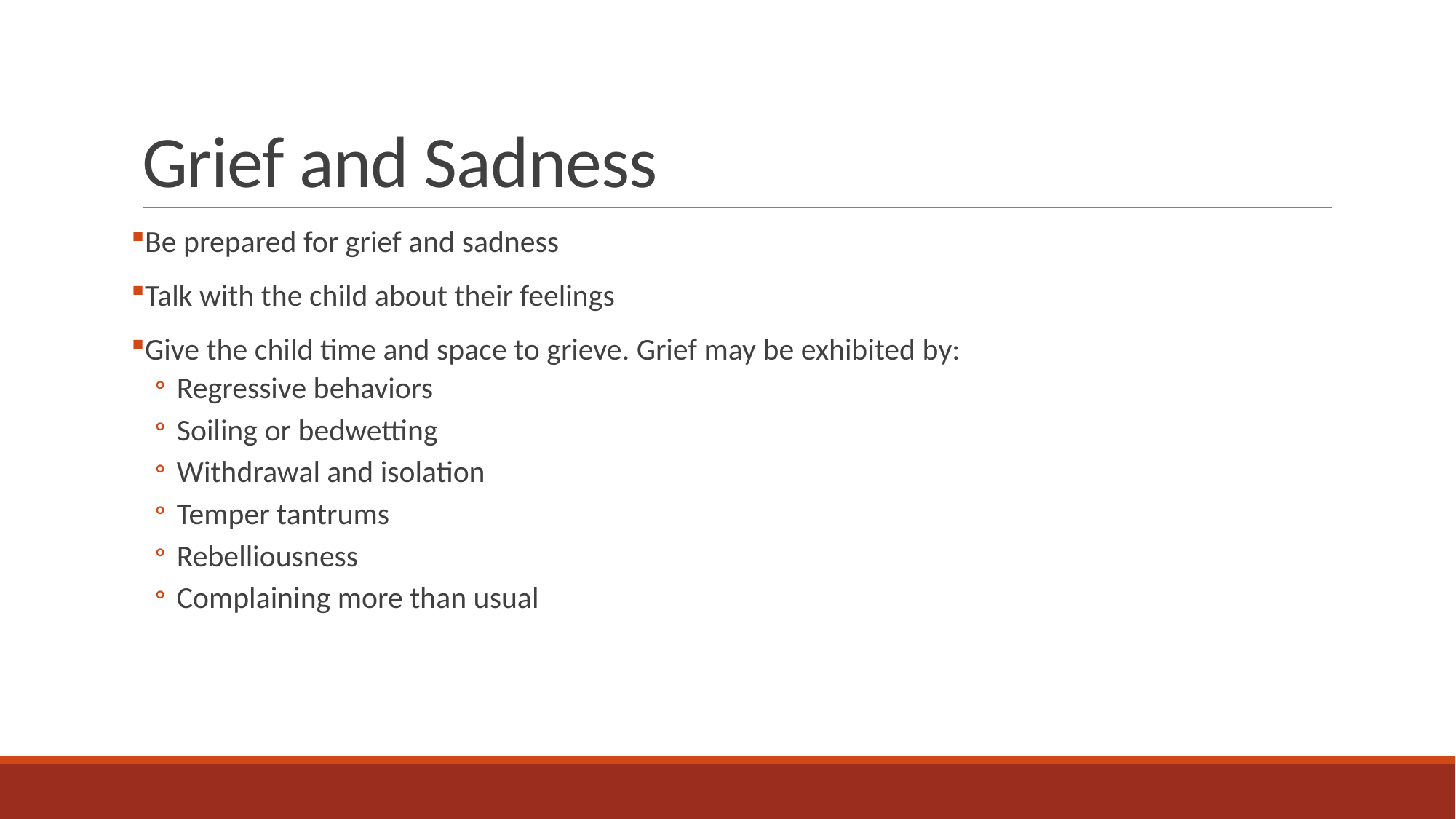

# Grief and Sadness
Be prepared for grief and sadness
Talk with the child about their feelings
Give the child time and space to grieve. Grief may be exhibited by:
Regressive behaviors
Soiling or bedwetting
Withdrawal and isolation
Temper tantrums
Rebelliousness
Complaining more than usual